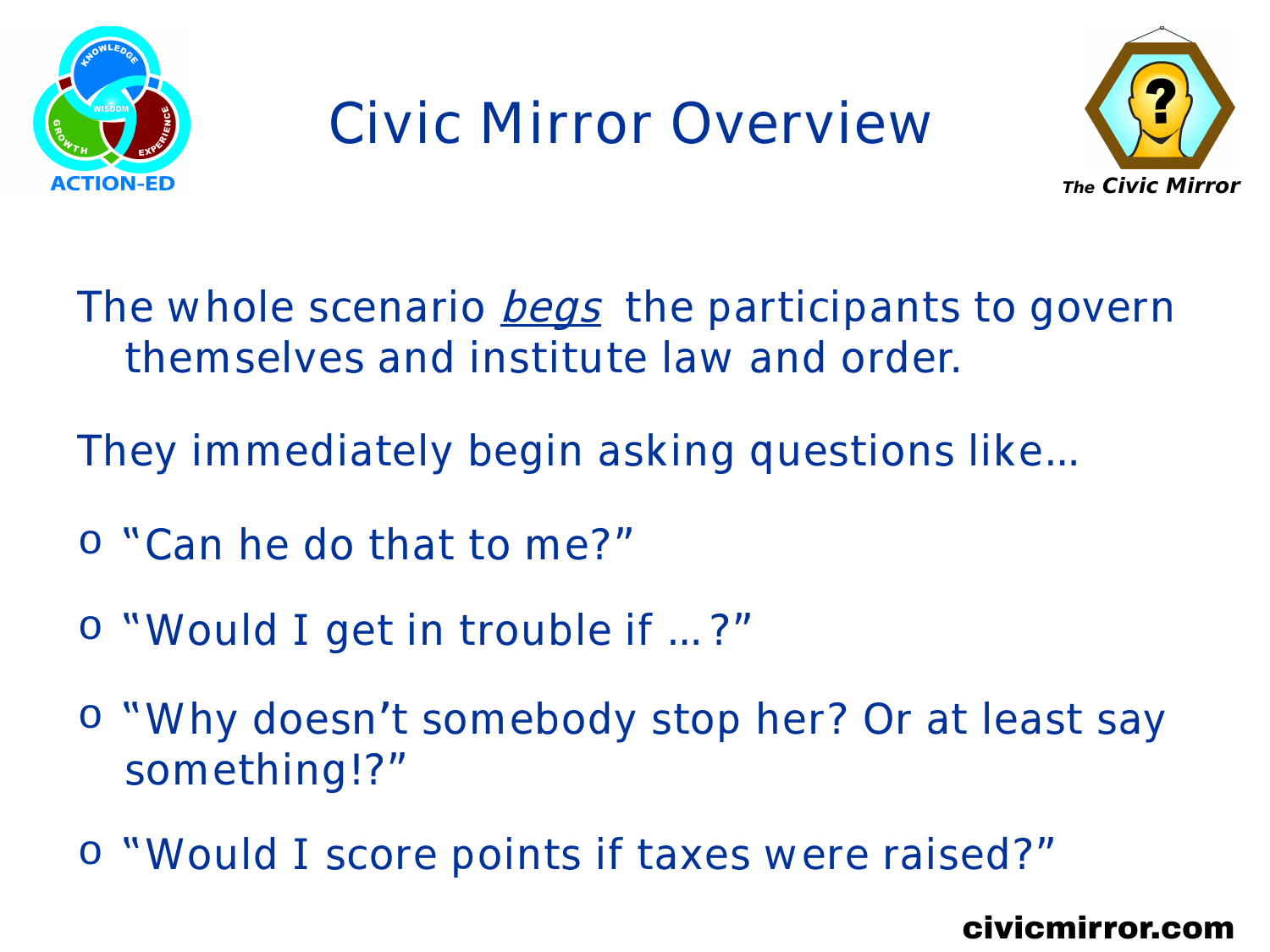

# Civic Mirror Overview

The whole scenario begs  the participants to govern themselves and institute law and order.

They immediately begin asking questions like…

“Can he do that to me?”

“Would I get in trouble if …?”

“Why doesn’t somebody stop her? Or at least say something!?”

“Would I score points if taxes were raised?”